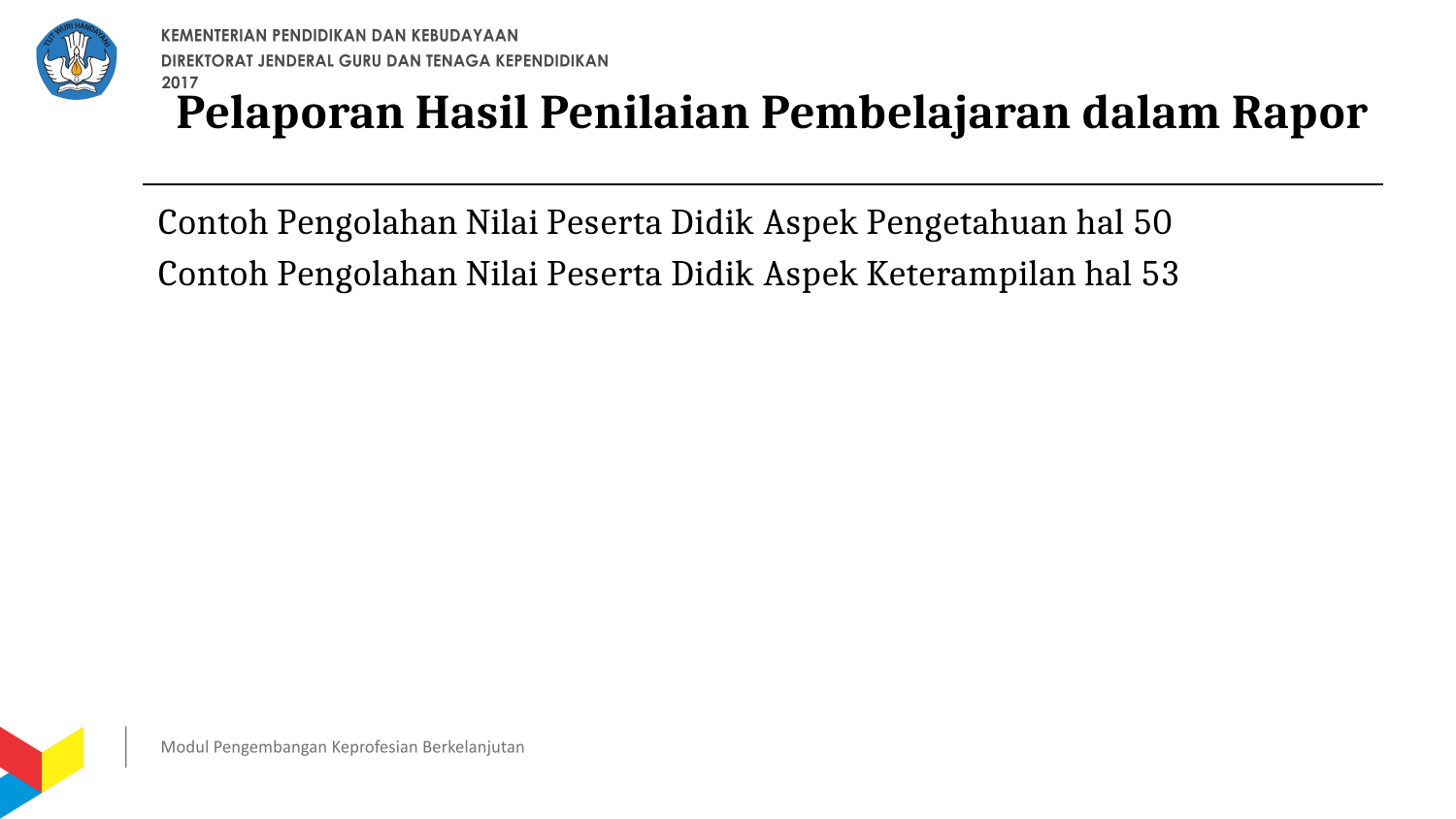

# Pelaporan Hasil Penilaian Pembelajaran dalam Rapor
Contoh Pengolahan Nilai Peserta Didik Aspek Pengetahuan hal 50
Contoh Pengolahan Nilai Peserta Didik Aspek Keterampilan hal 53